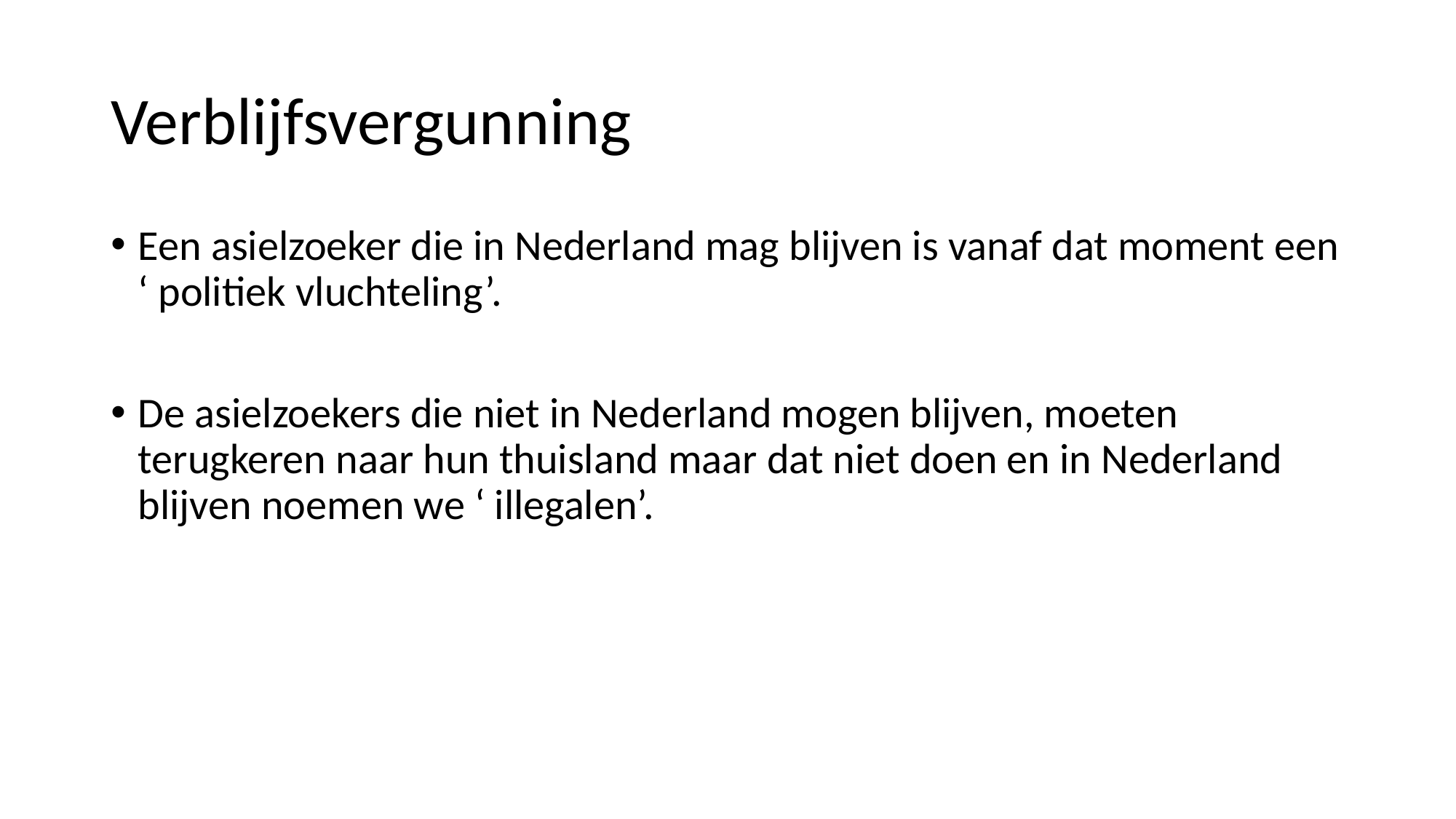

# Verblijfsvergunning
Een asielzoeker die in Nederland mag blijven is vanaf dat moment een ‘ politiek vluchteling’.

De asielzoekers die niet in Nederland mogen blijven, moeten terugkeren naar hun thuisland maar dat niet doen en in Nederland blijven noemen we ‘ illegalen’.